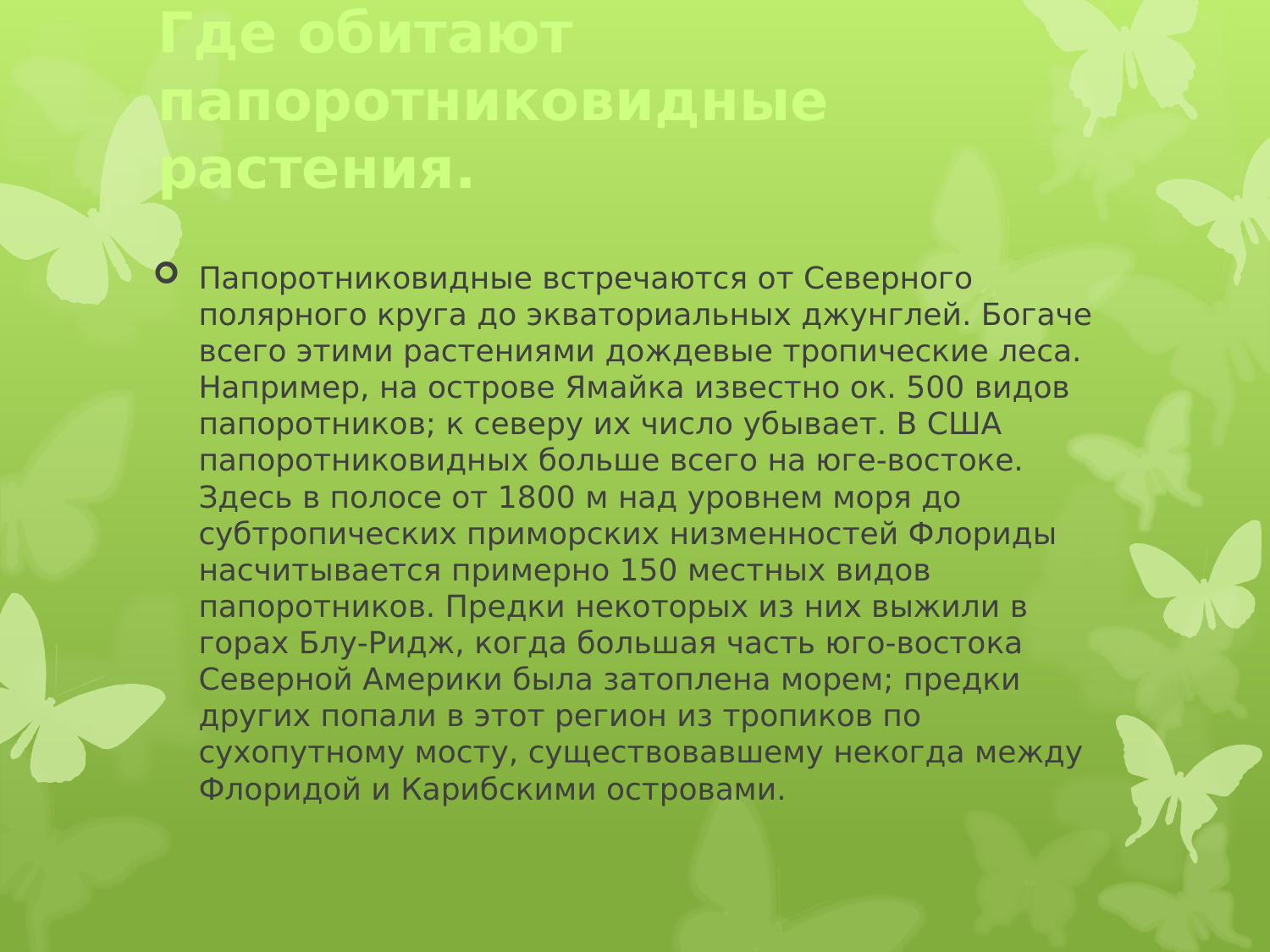

# Где обитают папоротниковидные растения.
Папоротниковидные встречаются от Северного полярного круга до экваториальных джунглей. Богаче всего этими растениями дождевые тропические леса. Например, на острове Ямайка известно ок. 500 видов папоротников; к северу их число убывает. В США папоротниковидных больше всего на юге-востоке. Здесь в полосе от 1800 м над уровнем моря до субтропических приморских низменностей Флориды насчитывается примерно 150 местных видов папоротников. Предки некоторых из них выжили в горах Блу-Ридж, когда большая часть юго-востока Северной Америки была затоплена морем; предки других попали в этот регион из тропиков по сухопутному мосту, существовавшему некогда между Флоридой и Карибскими островами.